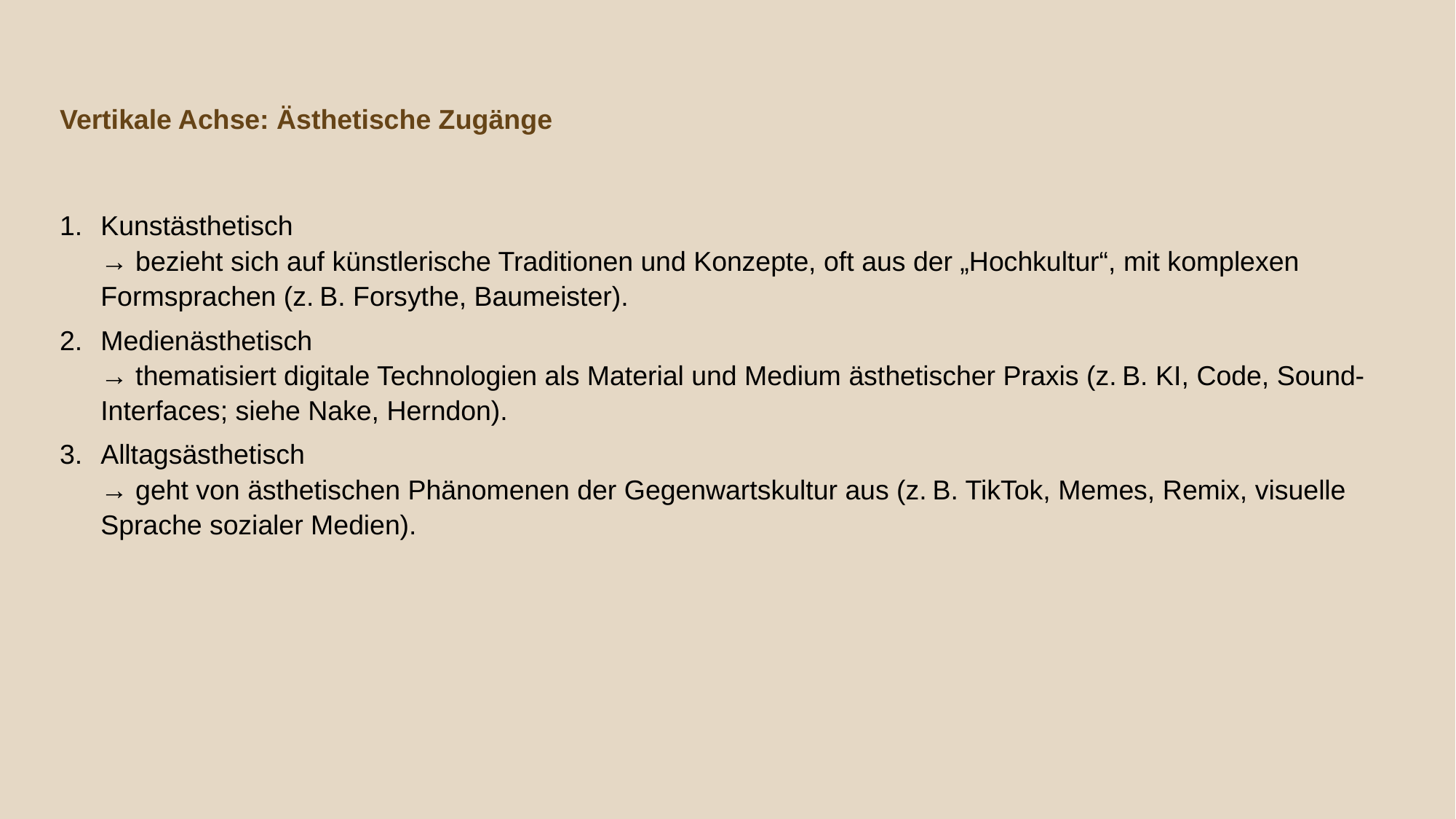

Vertikale Achse: Ästhetische Zugänge

Kunstästhetisch
→ bezieht sich auf künstlerische Traditionen und Konzepte, oft aus der „Hochkultur“, mit komplexen Formsprachen (z. B. Forsythe, Baumeister).
Medienästhetisch
→ thematisiert digitale Technologien als Material und Medium ästhetischer Praxis (z. B. KI, Code, Sound-Interfaces; siehe Nake, Herndon).
Alltagsästhetisch
→ geht von ästhetischen Phänomenen der Gegenwartskultur aus (z. B. TikTok, Memes, Remix, visuelle Sprache sozialer Medien).